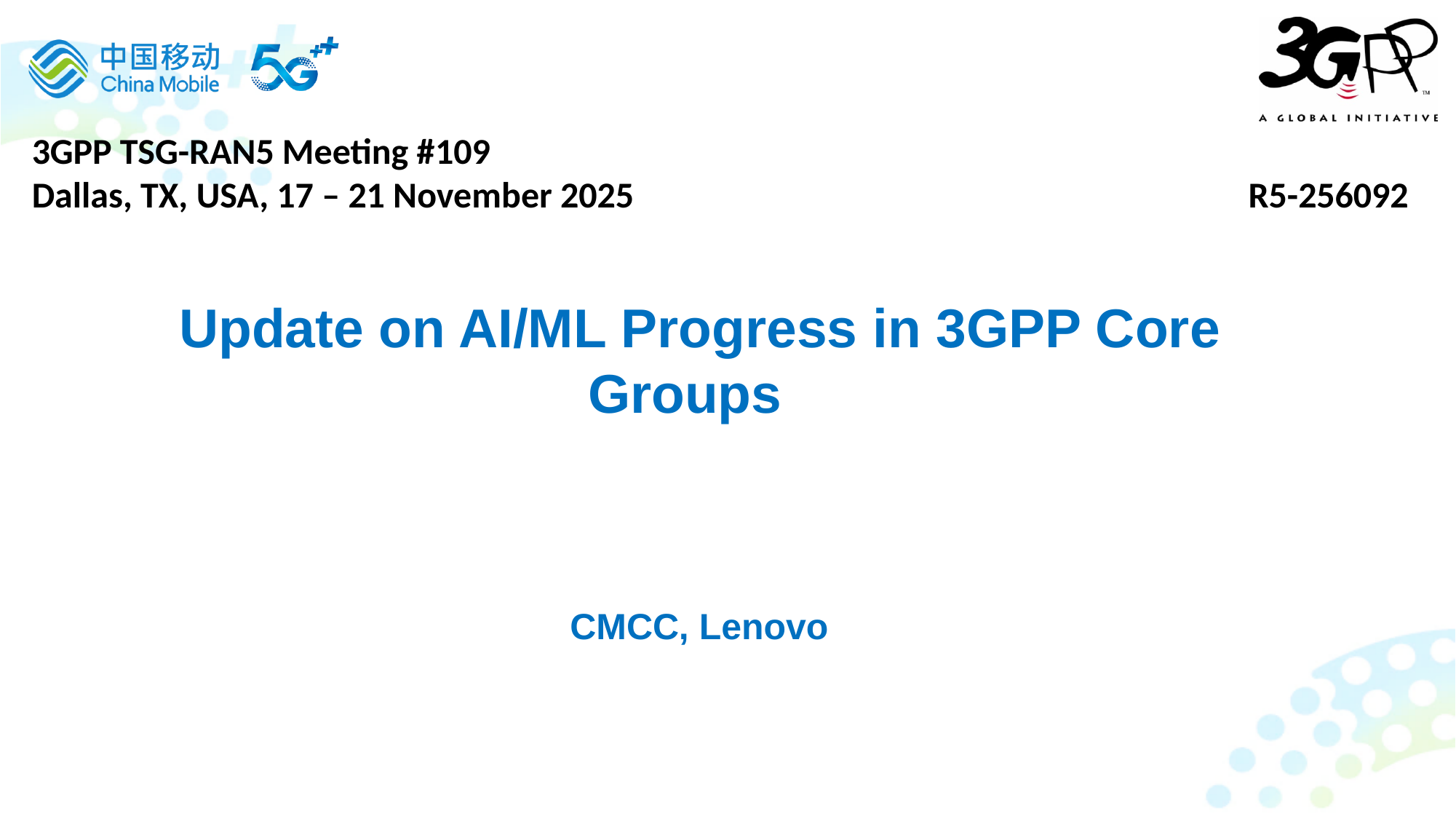

3GPP TSG-RAN5 Meeting #109
Dallas, TX, USA, 17 – 21 November 2025                                                                           R5-256092
Update on AI/ML Progress in 3GPP Core Groups
CMCC, Lenovo